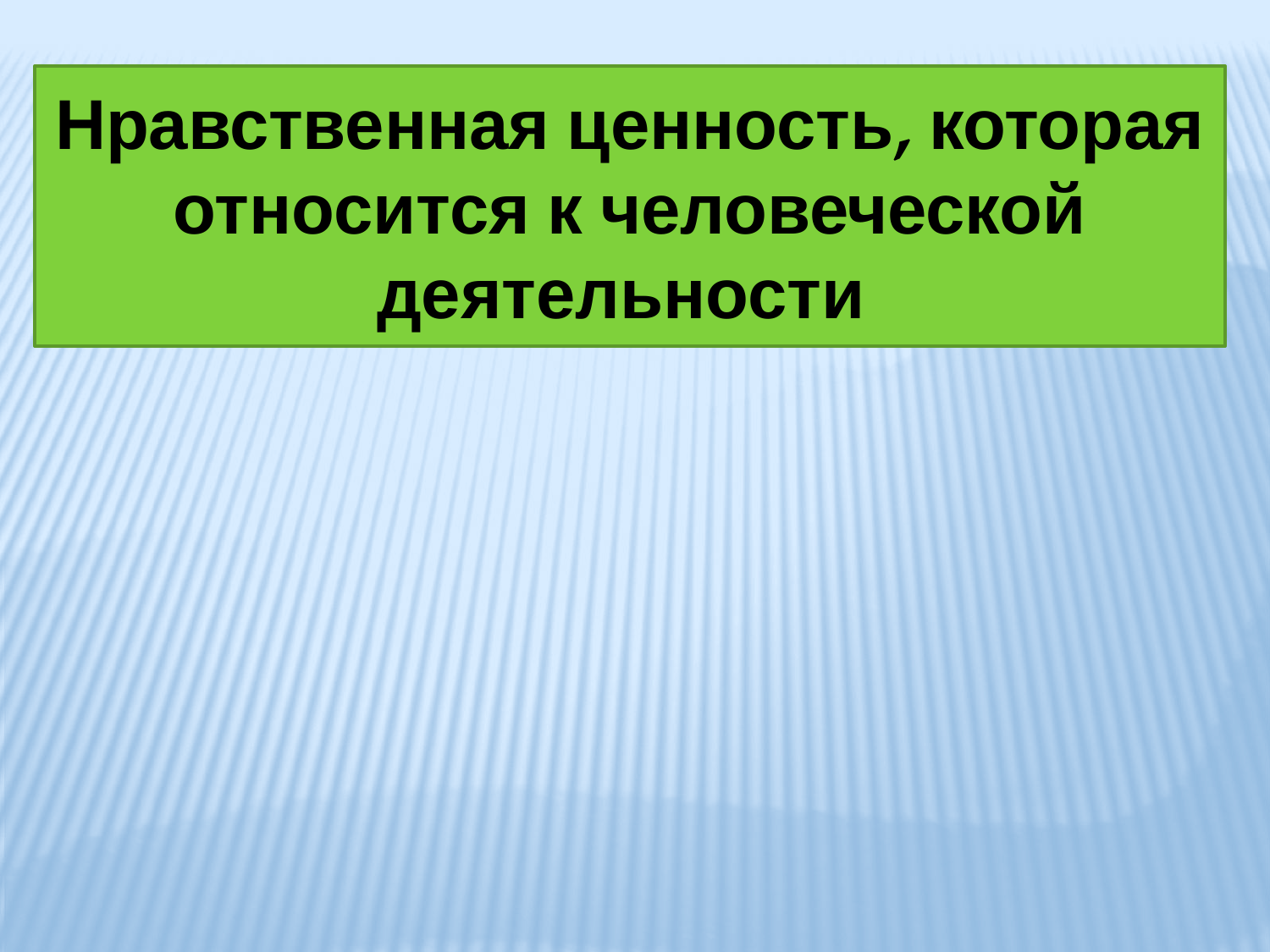

Нравственная ценность, которая относится к человеческой деятельности